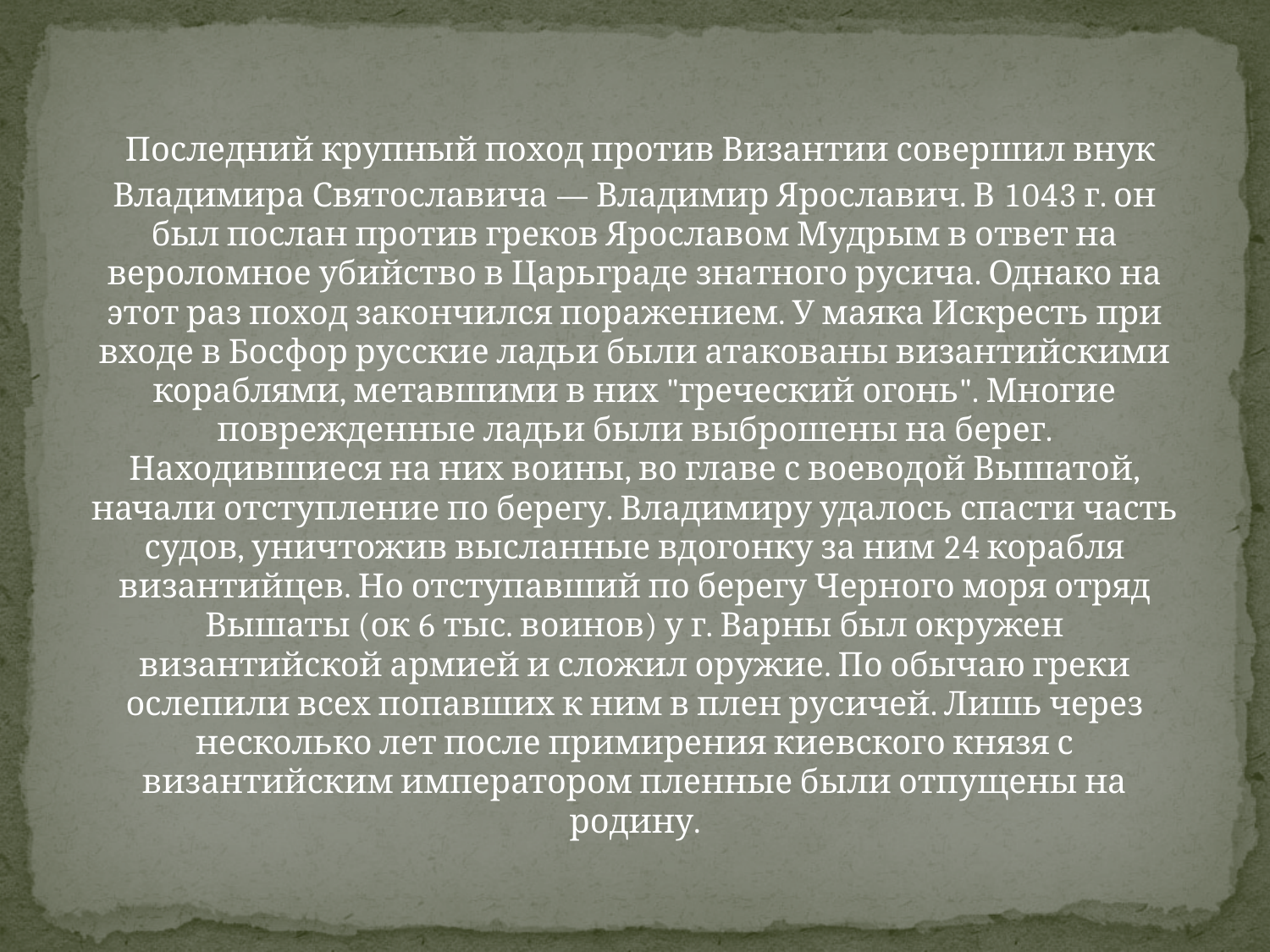

Последний крупный поход против Византии совершил внук Владимира Святославича — Владимир Ярославич. В 1043 г. он был послан против греков Ярославом Мудрым в ответ на вероломное убийство в Царьграде знатного русича. Однако на этот раз поход закончился поражением. У маяка Искресть при входе в Босфор русские ладьи были атакованы византийскими кораблями, метавшими в них "греческий огонь". Многие поврежденные ладьи были выброшены на берег. Находившиеся на них воины, во главе с воеводой Вышатой, начали отступление по берегу. Владимиру удалось спасти часть судов, уничтожив высланные вдогонку за ним 24 корабля византийцев. Но отступавший по берегу Черного моря отряд Вышаты (ок 6 тыс. воинов) у г. Варны был окружен византийской армией и сложил оружие. По обычаю греки ослепили всех попавших к ним в плен русичей. Лишь через несколько лет после примирения киевского князя с византийским императором пленные были отпущены на родину.